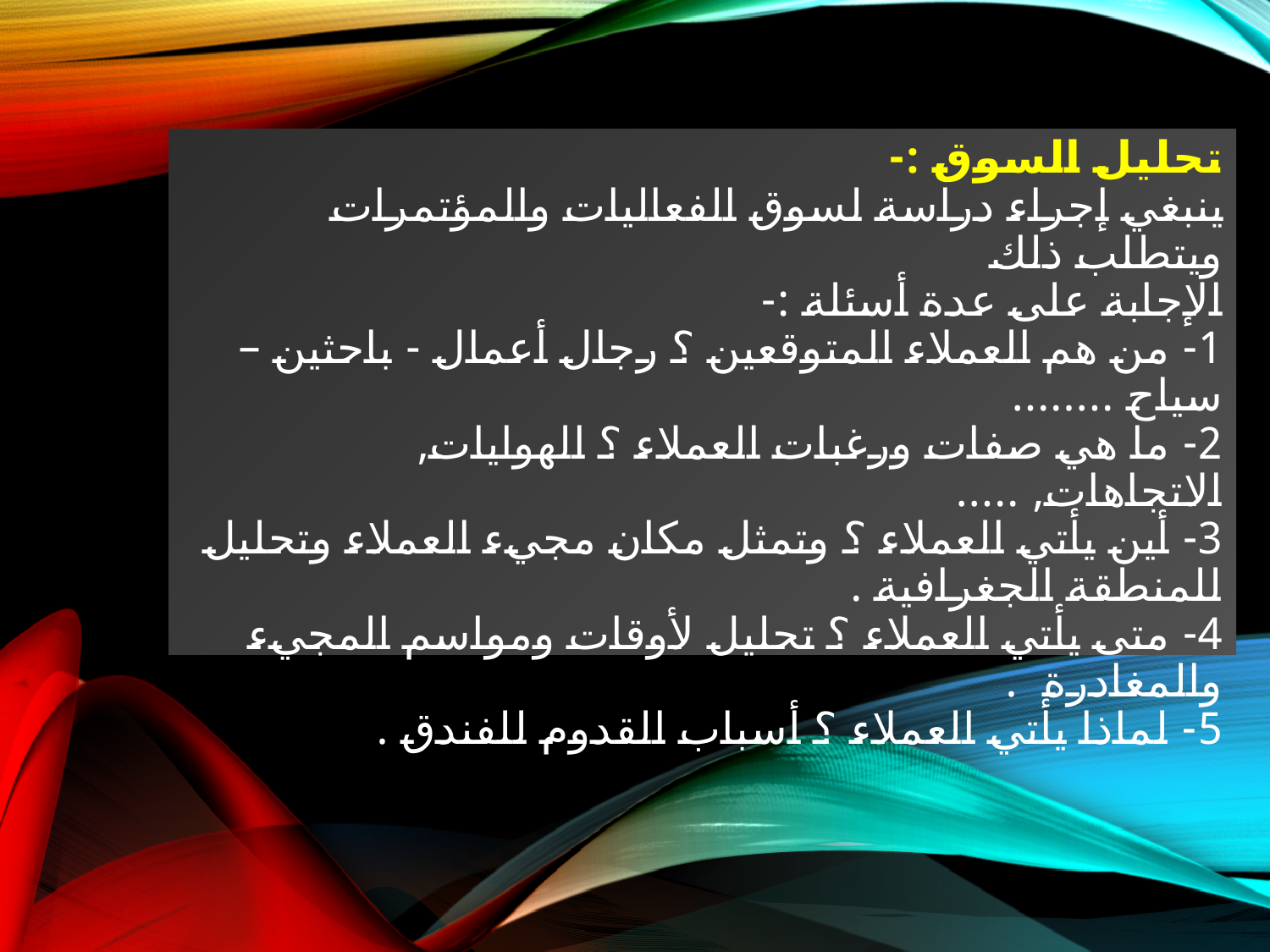

# تحليل السوق :- ينبغي إجراء دراسة لسوق الفعاليات والمؤتمرات ويتطلب ذلك الإجابة على عدة أسئلة :- 1- من هم العملاء المتوقعين ؟ رجال أعمال - باحثين – سياح ........ 2- ما هي صفات ورغبات العملاء ؟ الهوايات, الاتجاهات, ..... 3- أين يأتي العملاء ؟ وتمثل مكان مجيء العملاء وتحليل للمنطقة الجغرافية . 4- متى يأتي العملاء ؟ تحليل لأوقات ومواسم المجيء والمغادرة  . 5- لماذا يأتي العملاء ؟ أسباب القدوم للفندق .